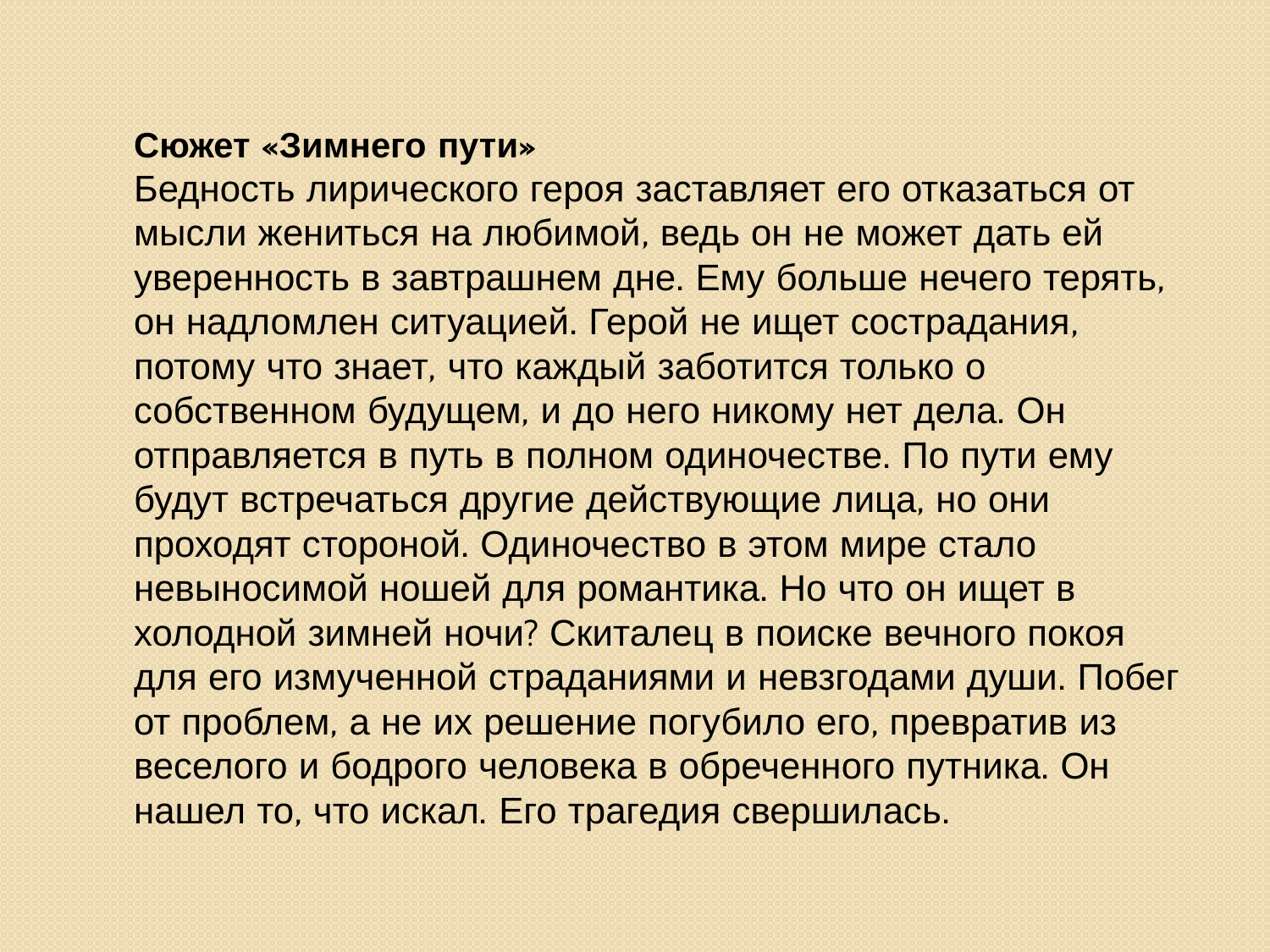

Сюжет «Зимнего пути»
Бедность лирического героя заставляет его отказаться от мысли жениться на любимой, ведь он не может дать ей уверенность в завтрашнем дне. Ему больше нечего терять, он надломлен ситуацией. Герой не ищет сострадания, потому что знает, что каждый заботится только о собственном будущем, и до него никому нет дела. Он отправляется в путь в полном одиночестве. По пути ему будут встречаться другие действующие лица, но они проходят стороной. Одиночество в этом мире стало невыносимой ношей для романтика. Но что он ищет в холодной зимней ночи? Скиталец в поиске вечного покоя для его измученной страданиями и невзгодами души. Побег от проблем, а не их решение погубило его, превратив из веселого и бодрого человека в обреченного путника. Он нашел то, что искал. Его трагедия свершилась.